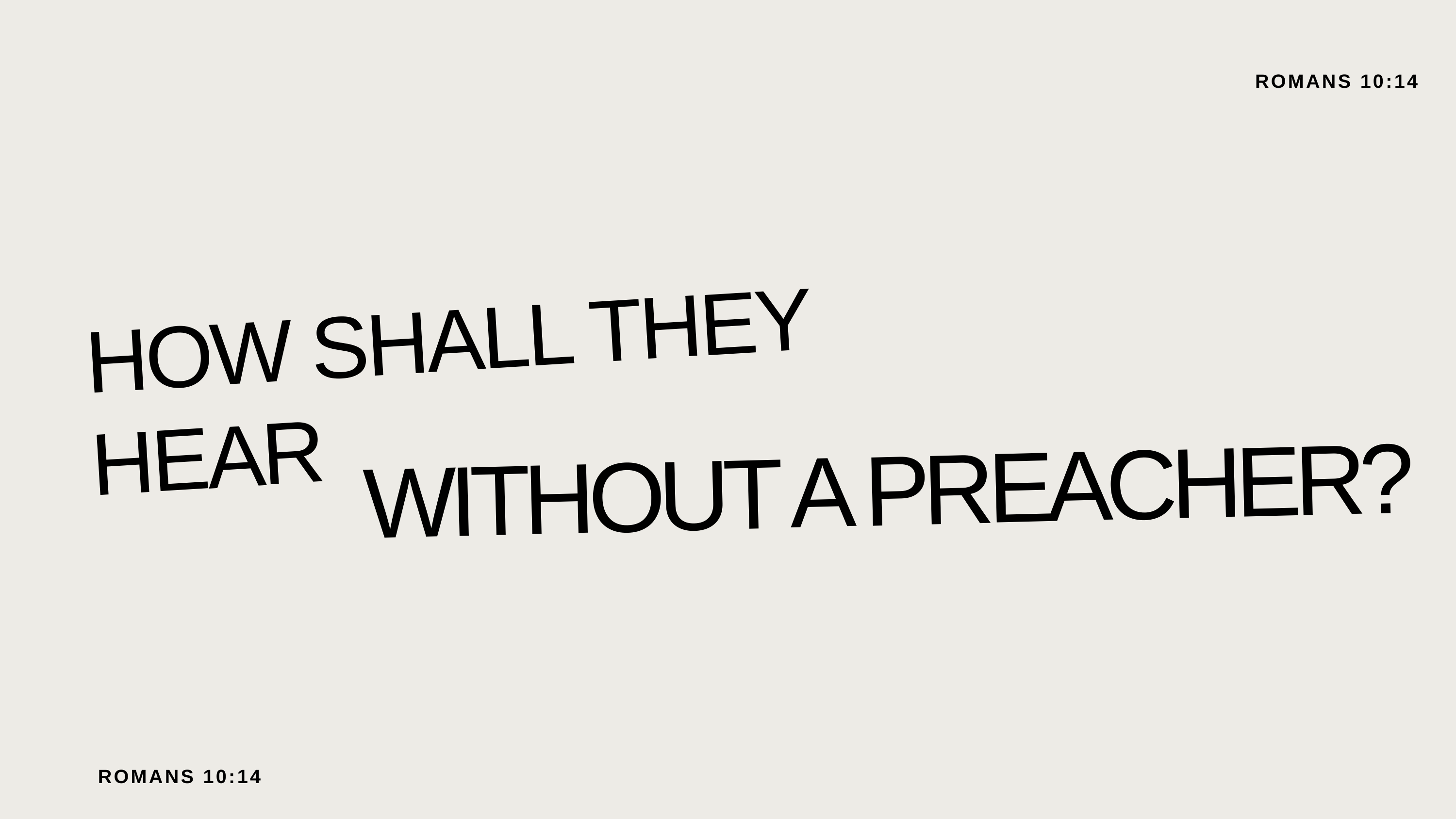

ROMANS 10:14
HOW SHALL THEY HEAR
WITHOUT A PREACHER?
ROMANS 10:14